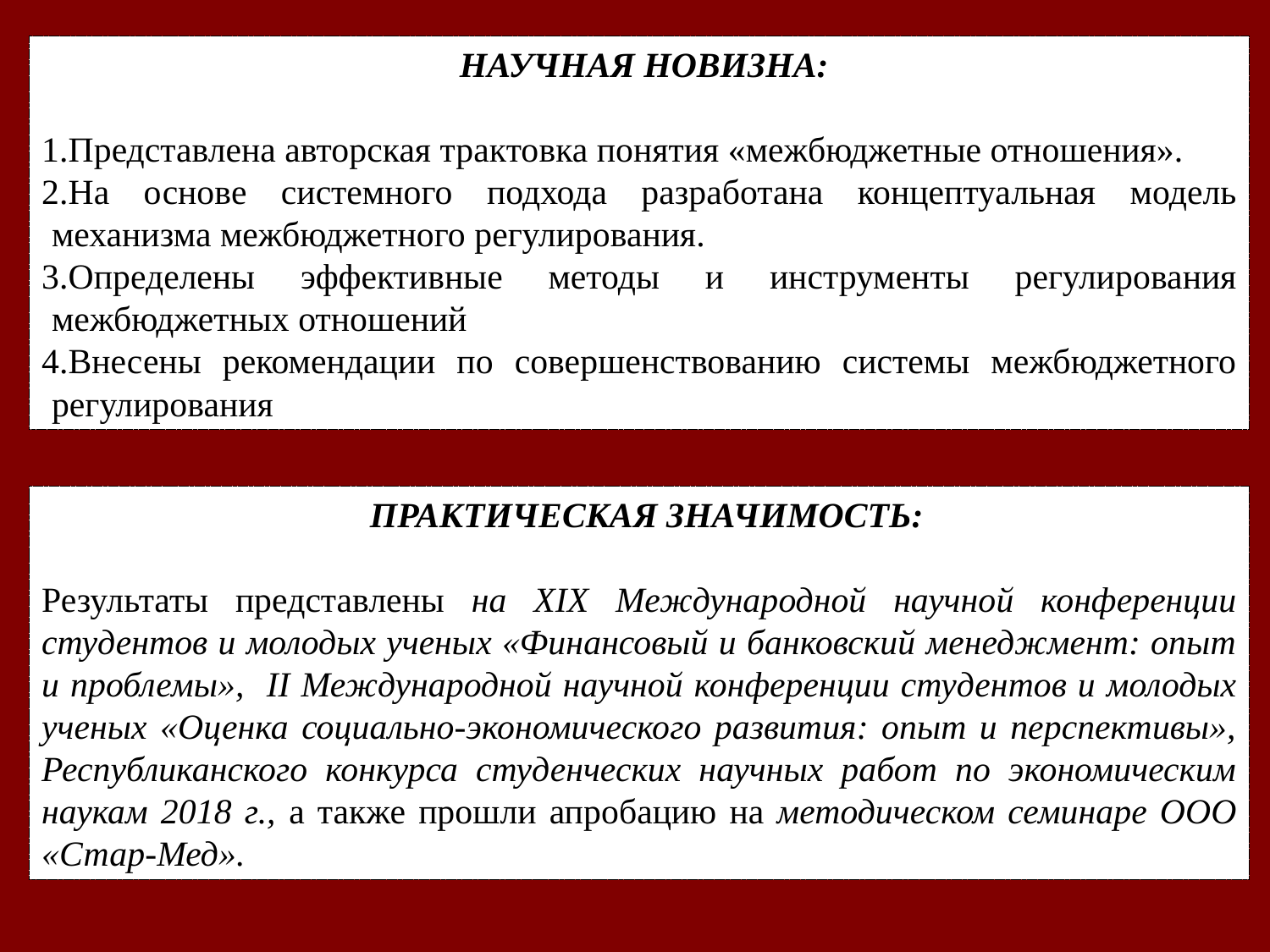

НАУЧНАЯ НОВИЗНА:

Представлена авторская трактовка понятия «межбюджетные отношения».
На основе системного подхода разработана концептуальная модель механизма межбюджетного регулирования.
Определены эффективные методы и инструменты регулирования межбюджетных отношений
Внесены рекомендации по совершенствованию системы межбюджетного регулирования
ПРАКТИЧЕСКАЯ ЗНАЧИМОСТЬ:

Результаты представлены на ХІХ Международной научной конференции студентов и молодых ученых «Финансовый и банковский менеджмент: опыт и проблемы»,  ІІ Международной научной конференции студентов и молодых ученых «Оценка социально-экономического развития: опыт и перспективы», Республиканского конкурса студенческих научных работ по экономическим наукам 2018 г., а также прошли апробацию на методическом семинаре ООО «Стар-Мед».